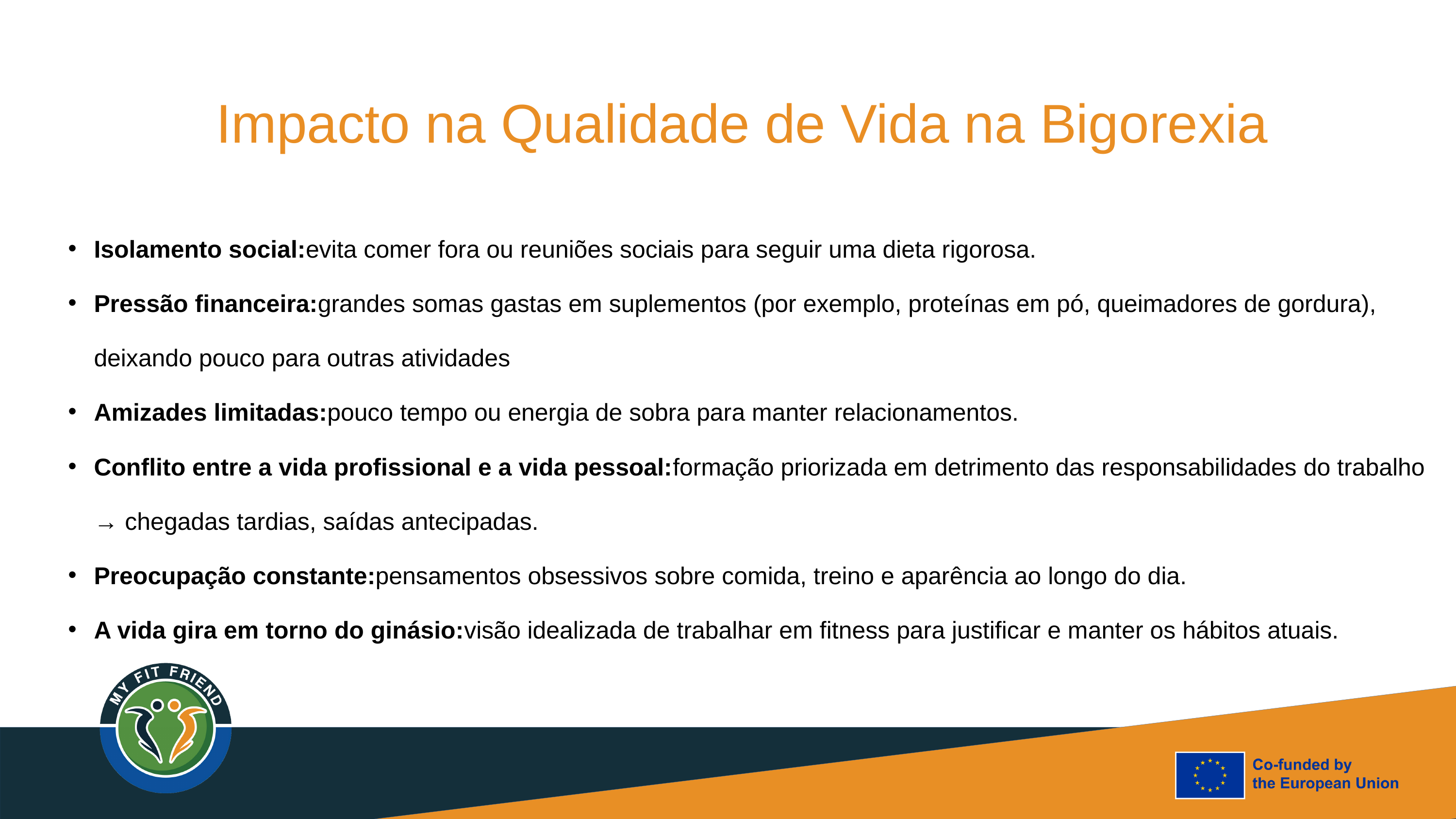

Impacto na Qualidade de Vida na Bigorexia

Isolamento social:evita comer fora ou reuniões sociais para seguir uma dieta rigorosa.
Pressão financeira:grandes somas gastas em suplementos (por exemplo, proteínas em pó, queimadores de gordura), deixando pouco para outras atividades
Amizades limitadas:pouco tempo ou energia de sobra para manter relacionamentos.
Conflito entre a vida profissional e a vida pessoal:formação priorizada em detrimento das responsabilidades do trabalho → chegadas tardias, saídas antecipadas.
Preocupação constante:pensamentos obsessivos sobre comida, treino e aparência ao longo do dia.
A vida gira em torno do ginásio:visão idealizada de trabalhar em fitness para justificar e manter os hábitos atuais.